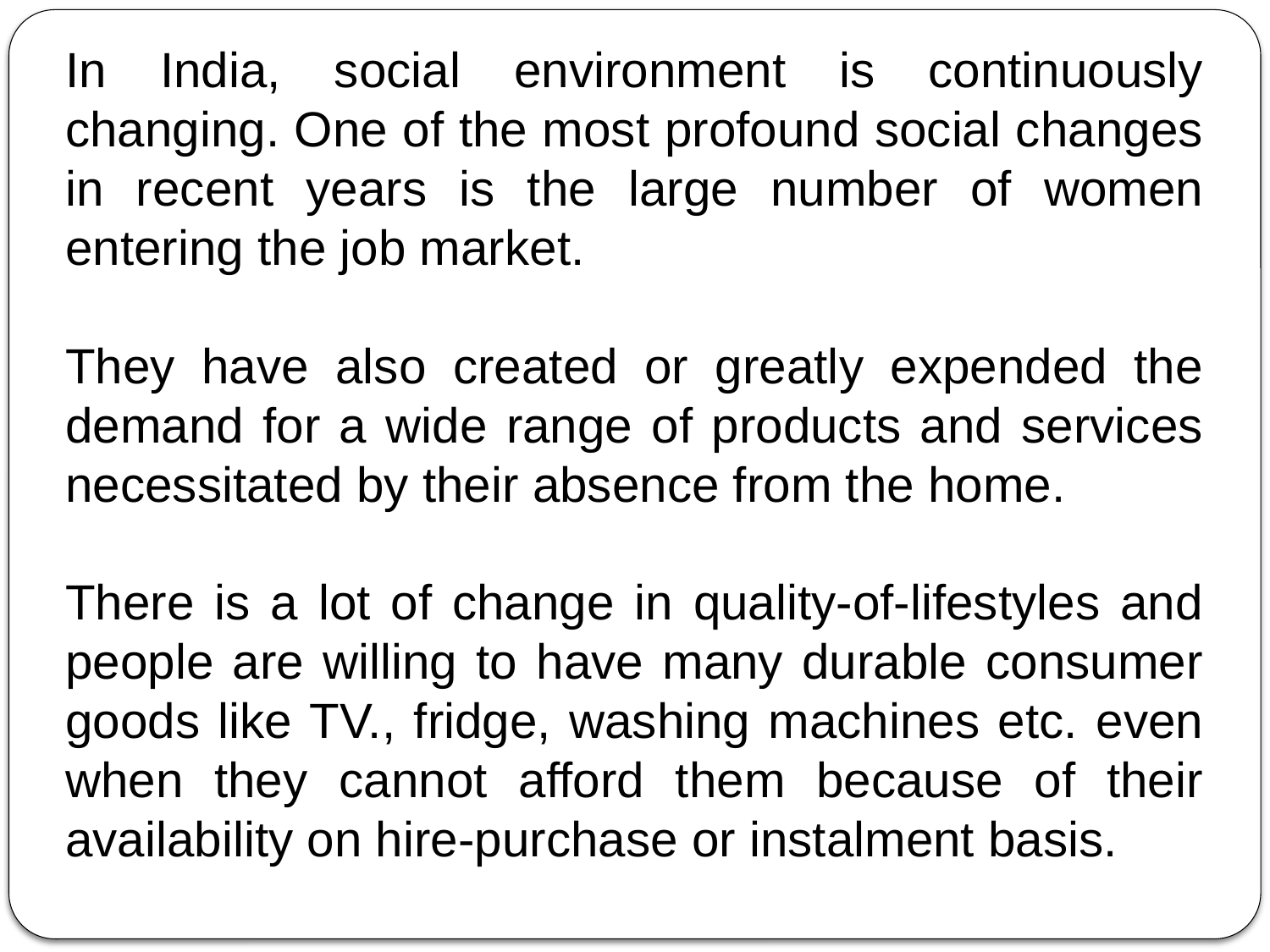

In India, social environment is continuously changing. One of the most profound social changes in recent years is the large number of women entering the job market.

They have also created or greatly expended the demand for a wide range of products and services necessitated by their absence from the home.

There is a lot of change in quality-of-lifestyles and people are willing to have many durable consumer goods like TV., fridge, washing machines etc. even when they cannot afford them because of their availability on hire-purchase or instalment basis.